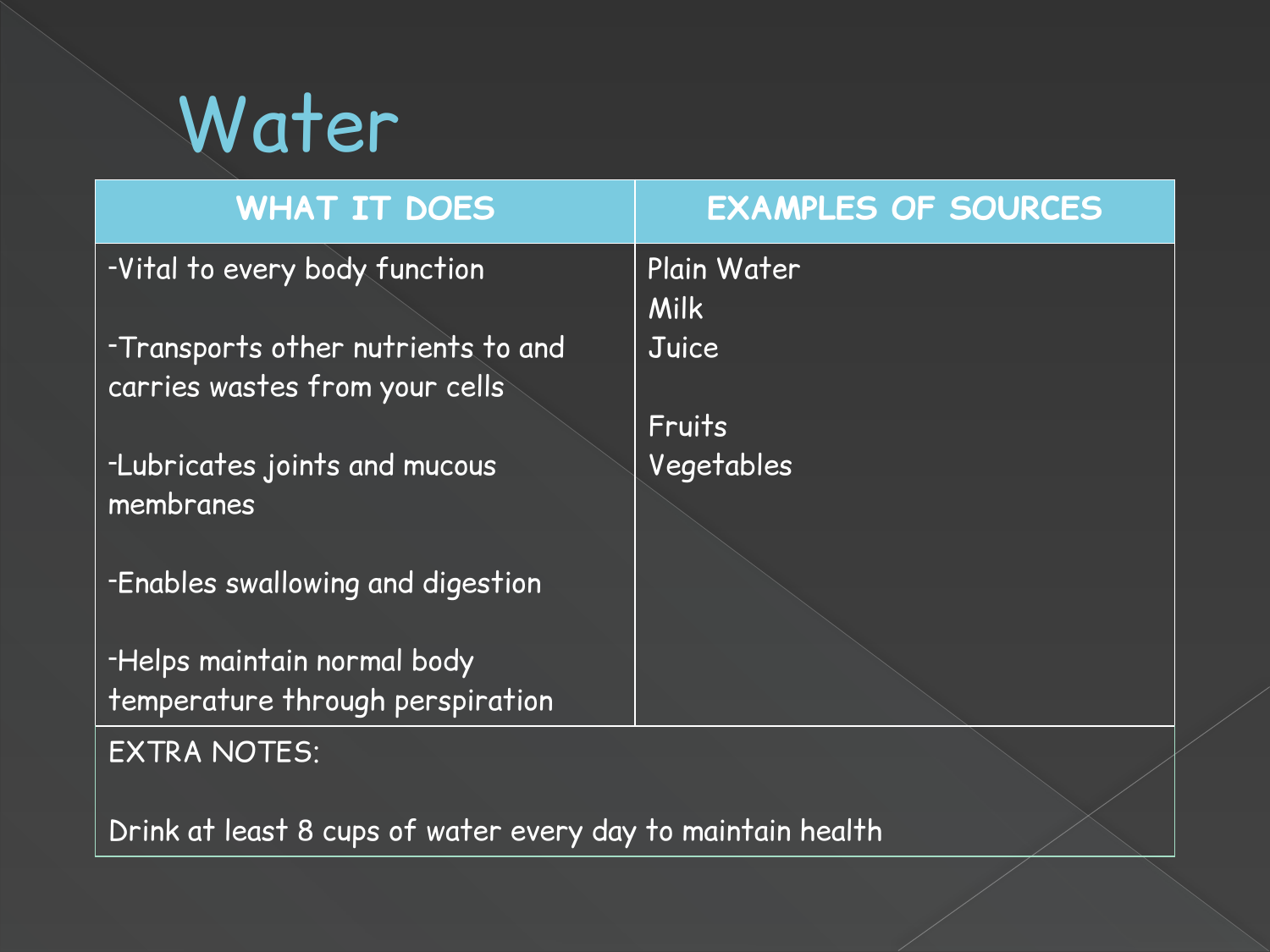

# Water
| WHAT IT DOES | EXAMPLES OF SOURCES |
| --- | --- |
| Vital to every body function Transports other nutrients to and carries wastes from your cells Lubricates joints and mucous membranes Enables swallowing and digestion Helps maintain normal body temperature through perspiration | Plain Water Milk Juice Fruits Vegetables |
| EXTRA NOTES: Drink at least 8 cups of water every day to maintain health |  |